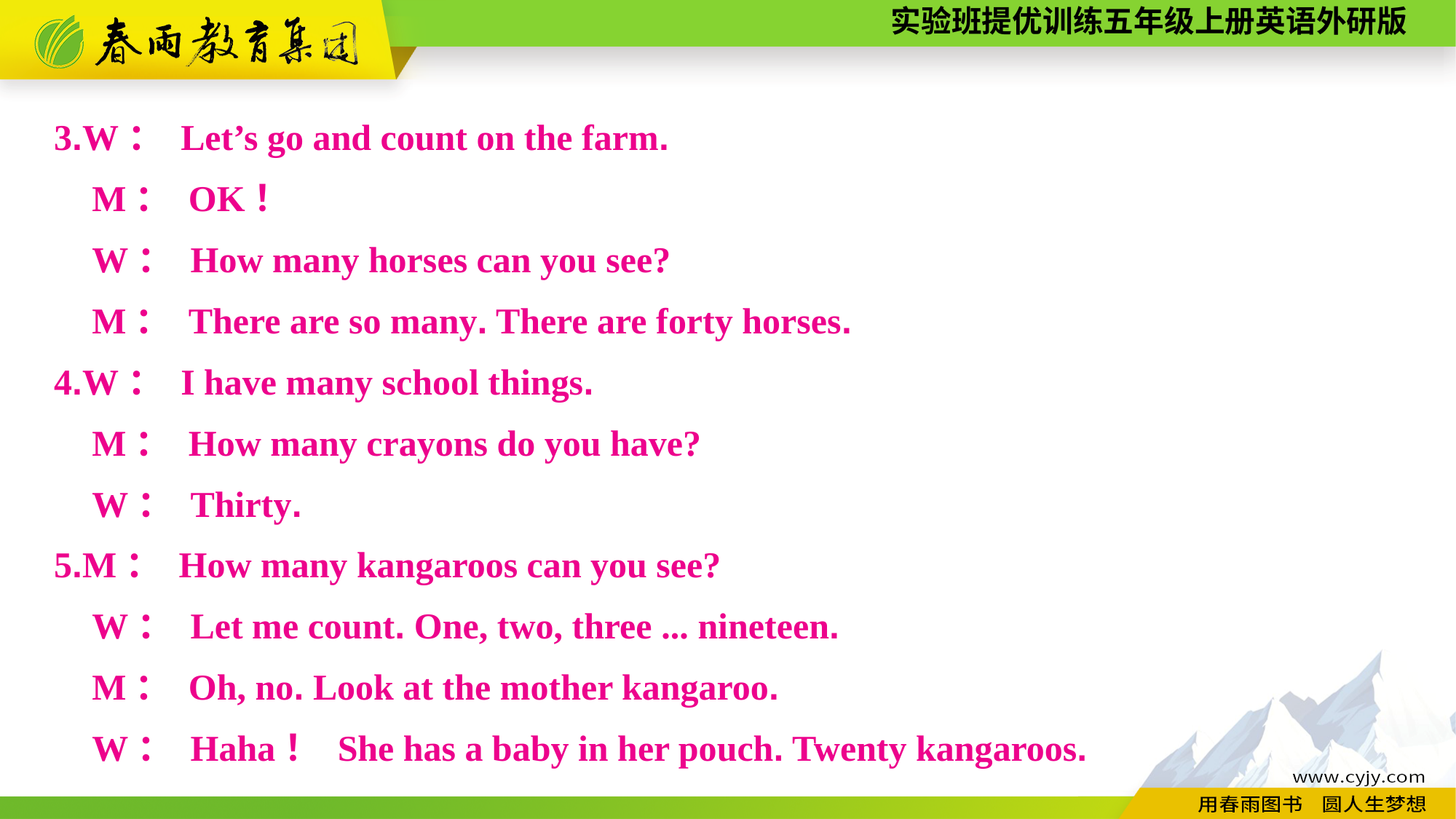

3.W： Let’s go and count on the farm.
M： OK！
W： How many horses can you see?
M： There are so many. There are forty horses.
4.W： I have many school things.
M： How many crayons do you have?
W： Thirty.
5.M： How many kangaroos can you see?
W： Let me count. One, two, three ... nineteen.
M： Oh, no. Look at the mother kangaroo.
W： Haha！ She has a baby in her pouch. Twenty kangaroos.